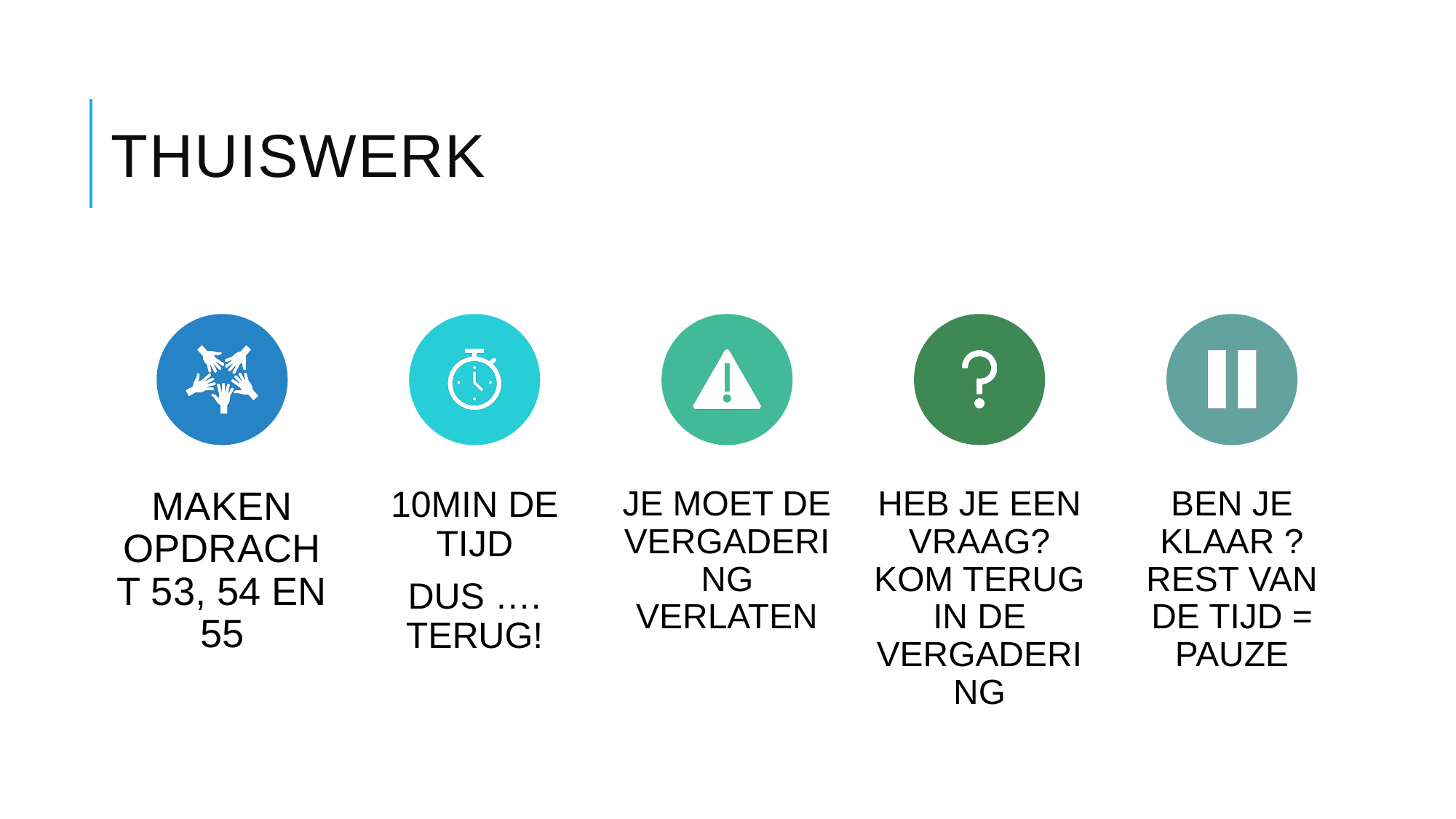

# Thuiswerk
Maken opdracht 53, 54 en 55
10min de tijd
Dus …. terug!
Je moet de vergadering verlaten
Heb je een vraag? Kom terug in de vergadering
Ben je klaar ? Rest van de tijd = pauze